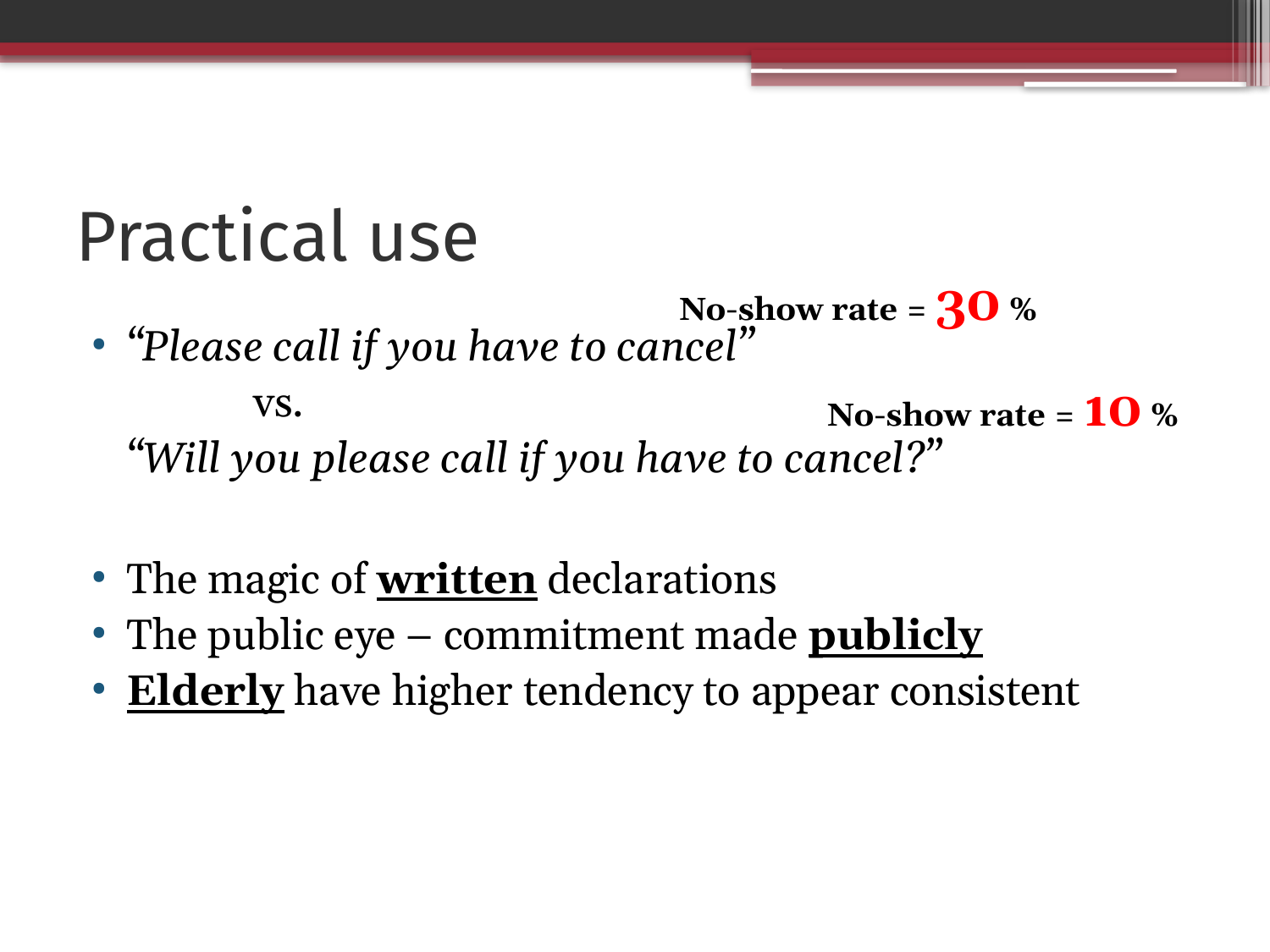

# Practical use
No-show rate = 30 %
“Please call if you have to cancel”
		vs.
	“Will you please call if you have to cancel?”

The magic of written declarations
The public eye – commitment made publicly
Elderly have higher tendency to appear consistent

No-show rate = 10 %